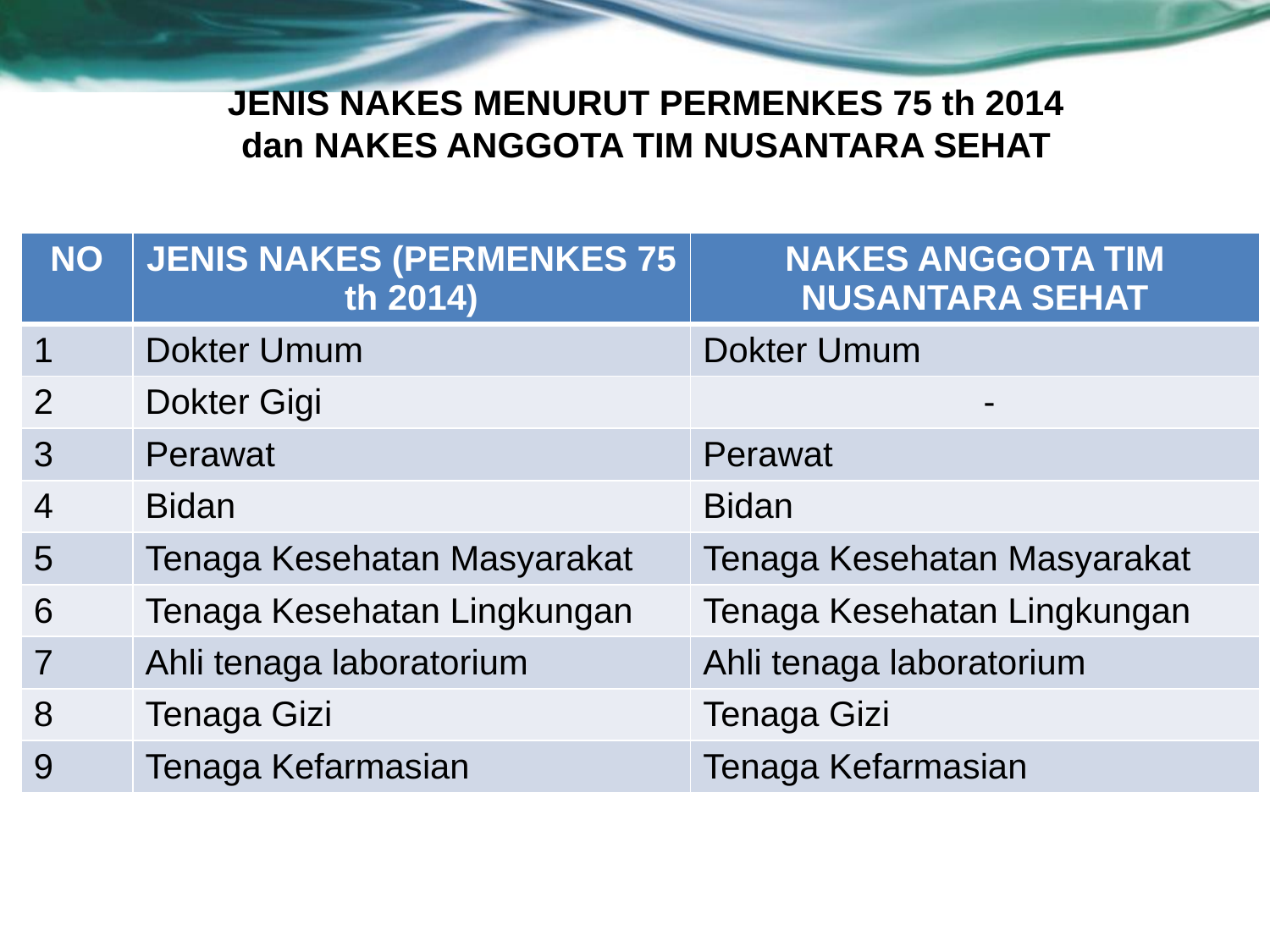

JENIS NAKES MENURUT PERMENKES 75 th 2014
dan NAKES ANGGOTA TIM NUSANTARA SEHAT
| NO | JENIS NAKES (PERMENKES 75 th 2014) | NAKES ANGGOTA TIM NUSANTARA SEHAT |
| --- | --- | --- |
| 1 | Dokter Umum | Dokter Umum |
| 2 | Dokter Gigi | - |
| 3 | Perawat | Perawat |
| 4 | Bidan | Bidan |
| 5 | Tenaga Kesehatan Masyarakat | Tenaga Kesehatan Masyarakat |
| 6 | Tenaga Kesehatan Lingkungan | Tenaga Kesehatan Lingkungan |
| 7 | Ahli tenaga laboratorium | Ahli tenaga laboratorium |
| 8 | Tenaga Gizi | Tenaga Gizi |
| 9 | Tenaga Kefarmasian | Tenaga Kefarmasian |